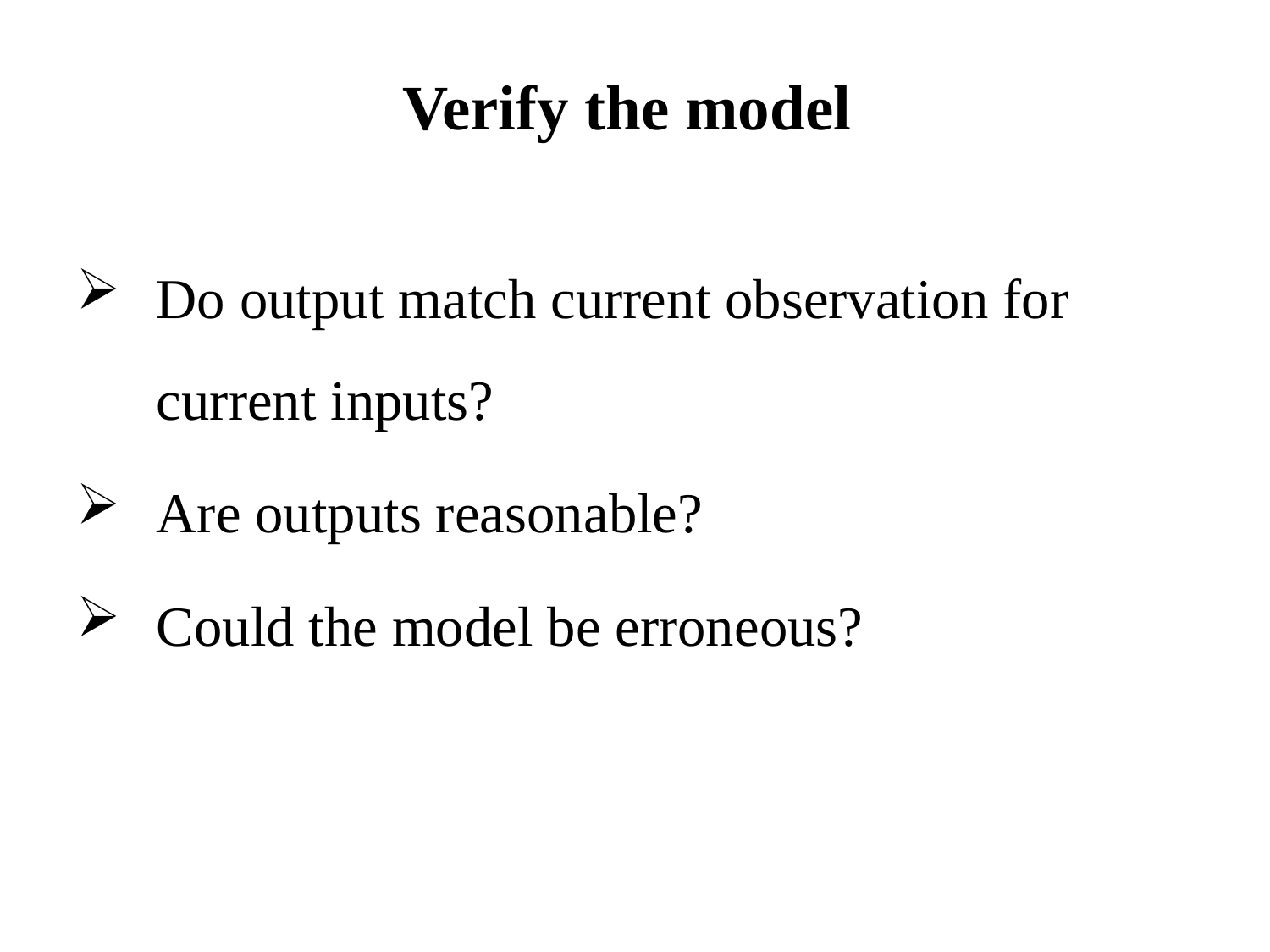

# Verify the model
Do output match current observation for current inputs?
Are outputs reasonable?
Could the model be erroneous?